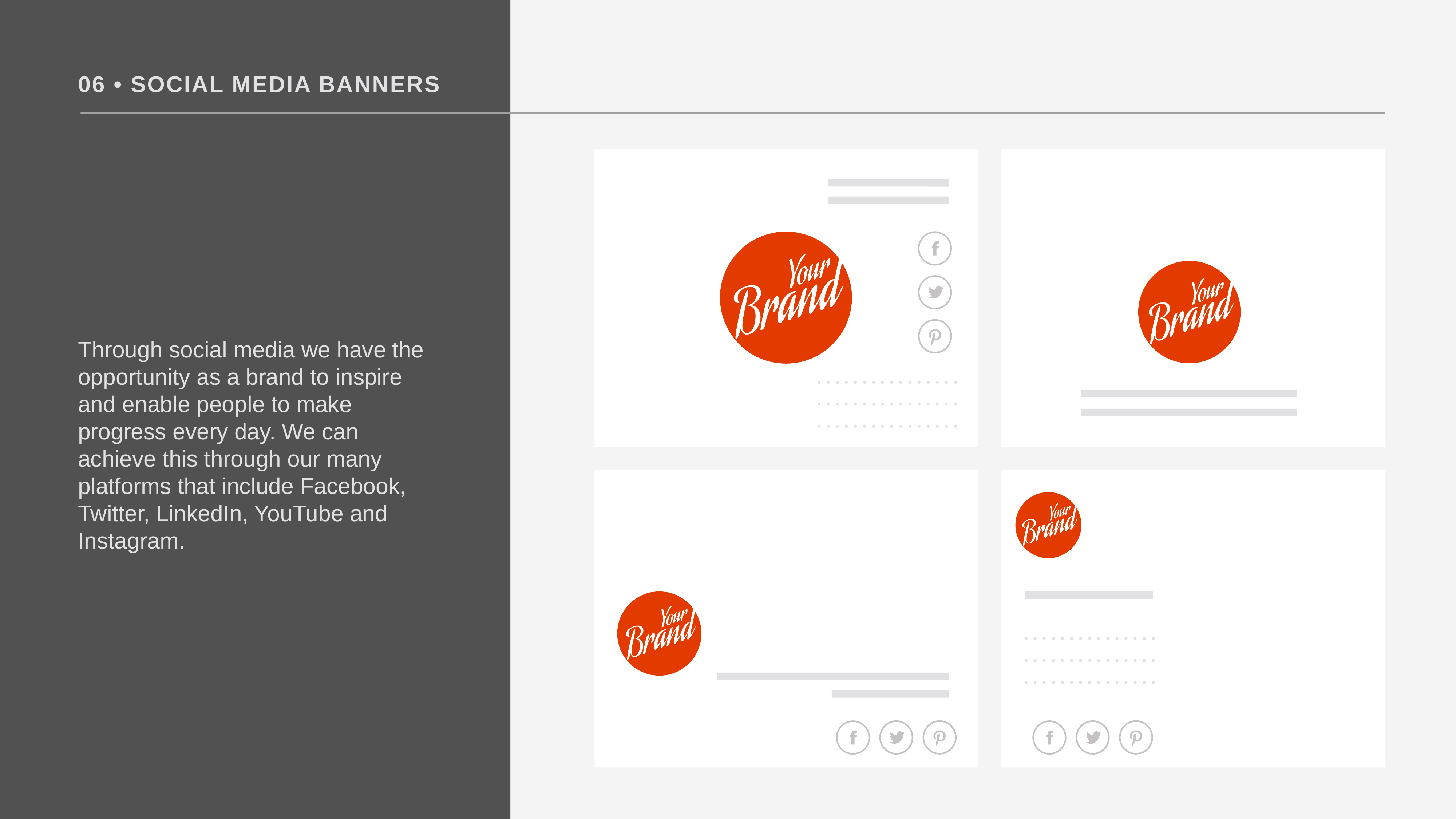

06 • Social Media banners

Through social media we have the opportunity as a brand to inspire and enable people to make progress every day. We can achieve this through our many platforms that include Facebook, Twitter, LinkedIn, YouTube and Instagram.